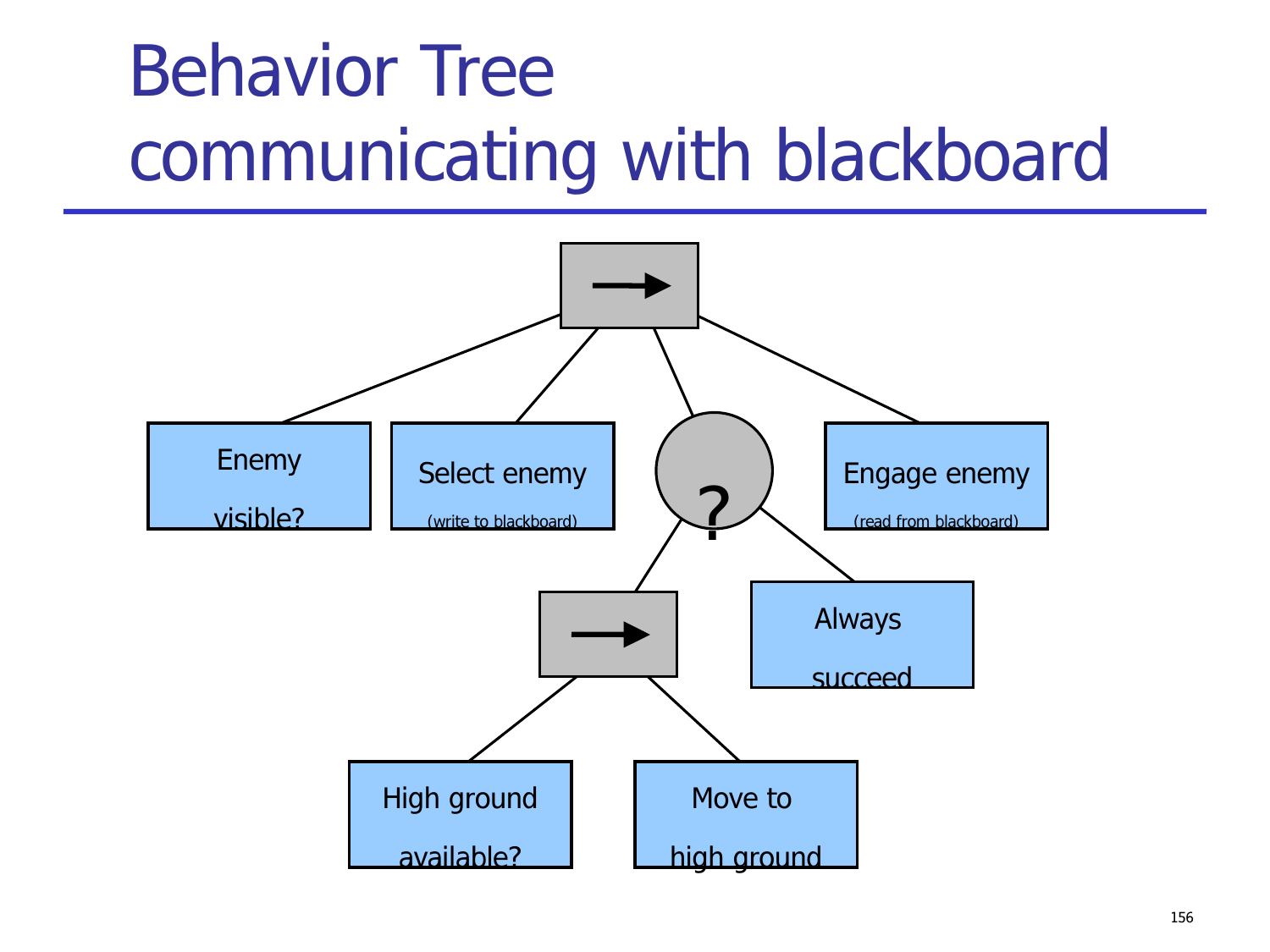

# Behavior Tree communicating with blackboard

?

Enemy
visible?

Select enemy
(write to blackboard)

Engage enemy
(read from blackboard)

Always
succeed

High ground
available?

Move to
high ground
156